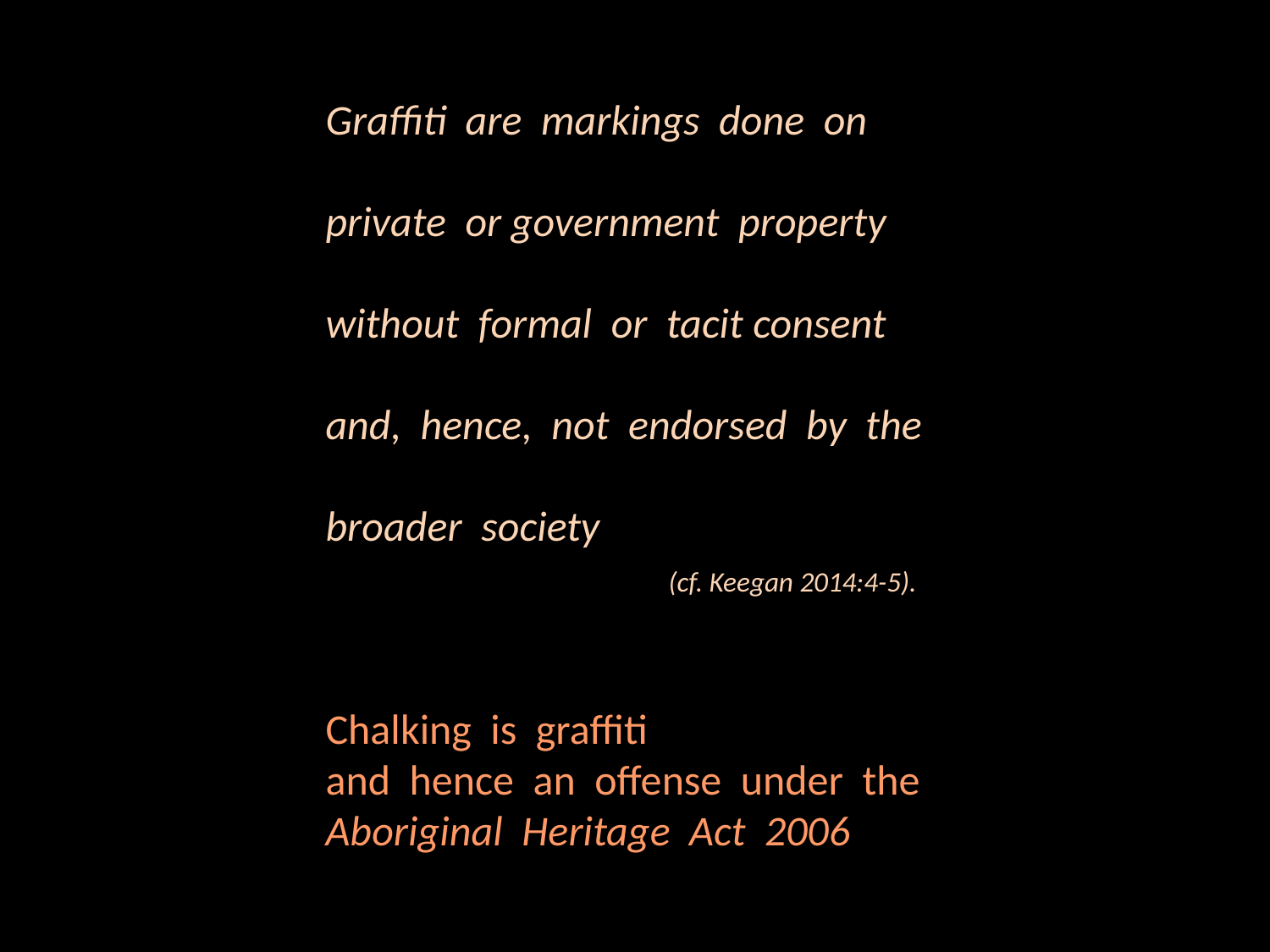

Graffiti  are  markings  done  on

private  or government  property

without  formal  or  tacit consent

and,  hence,  not  endorsed  by  the

broader  society
                                    (cf. Keegan 2014:4-5).

Chalking  is  graffiti
and  hence  an  offense  under  the
Aboriginal  Heritage  Act  2006